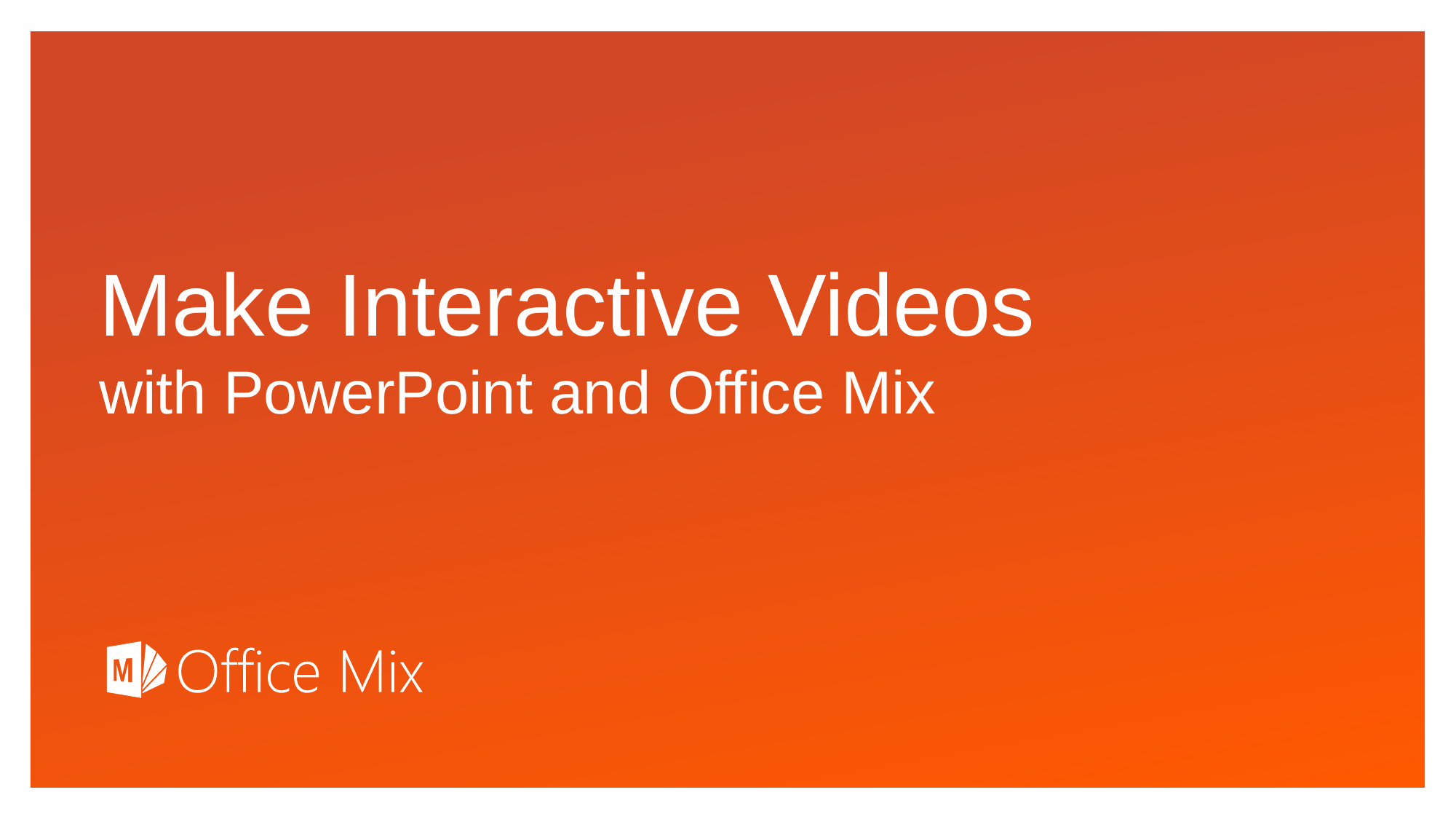

# Make Interactive Videos with PowerPoint and Office Mix